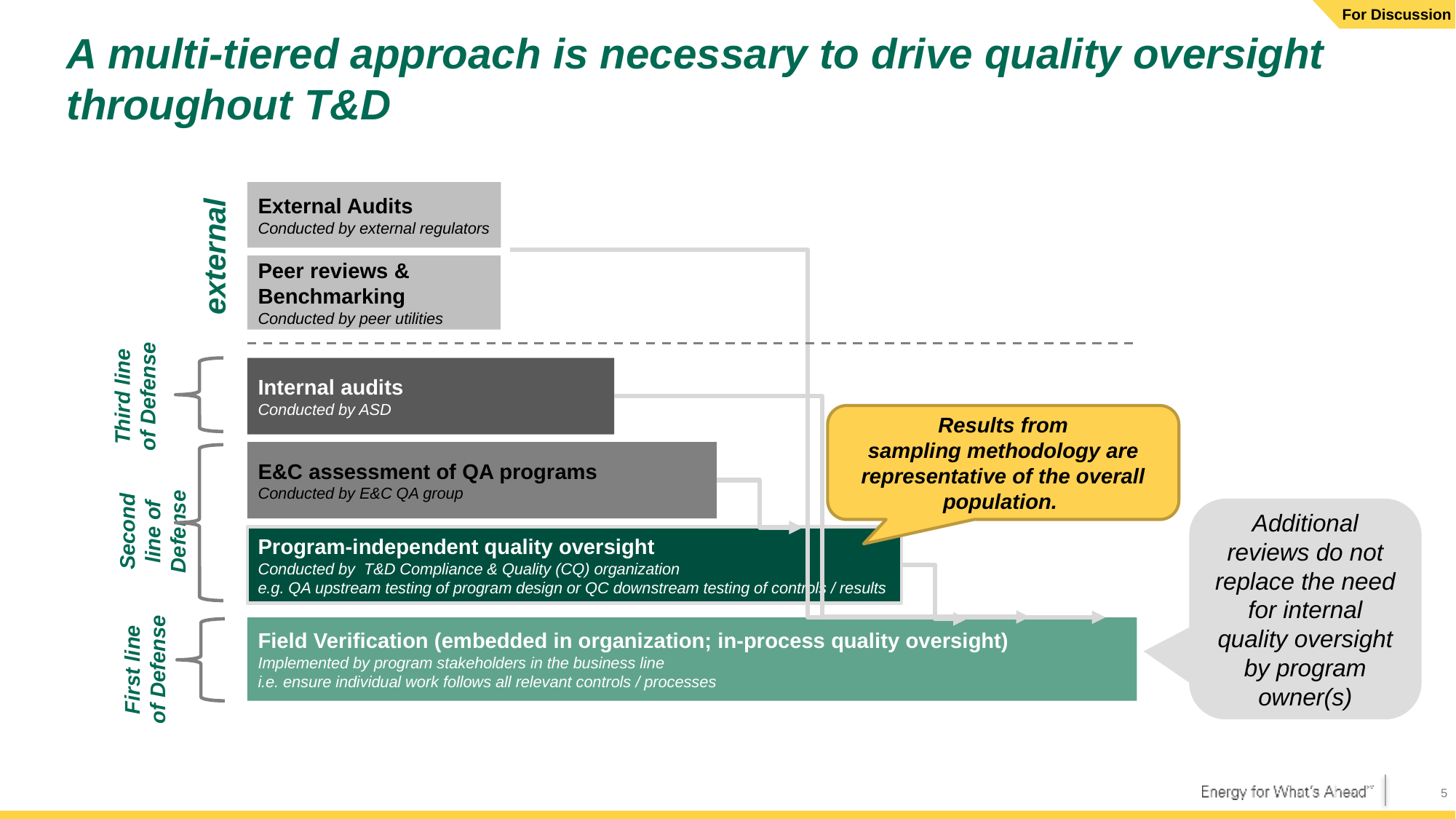

For Discussion
A multi-tiered approach is necessary to drive quality oversight throughout T&D
External Audits
Conducted by external regulators
external
Peer reviews & Benchmarking
Conducted by peer utilities

Internal audits
Conducted by ASD
Third line of Defense
Results from sampling methodology are representative of the overall population.
E&C assessment of QA programs
Conducted by E&C QA group

Additional reviews do not replace the need for internal quality oversight by program owner(s)
Second line of Defense
Program-independent quality oversight
Conducted by  T&D Compliance & Quality (CQ) organization
e.g. QA upstream testing of program design or QC downstream testing of controls / results
Field Verification (embedded in organization; in-process quality oversight)
Implemented by program stakeholders in the business line
i.e. ensure individual work follows all relevant controls / processes

First line of Defense